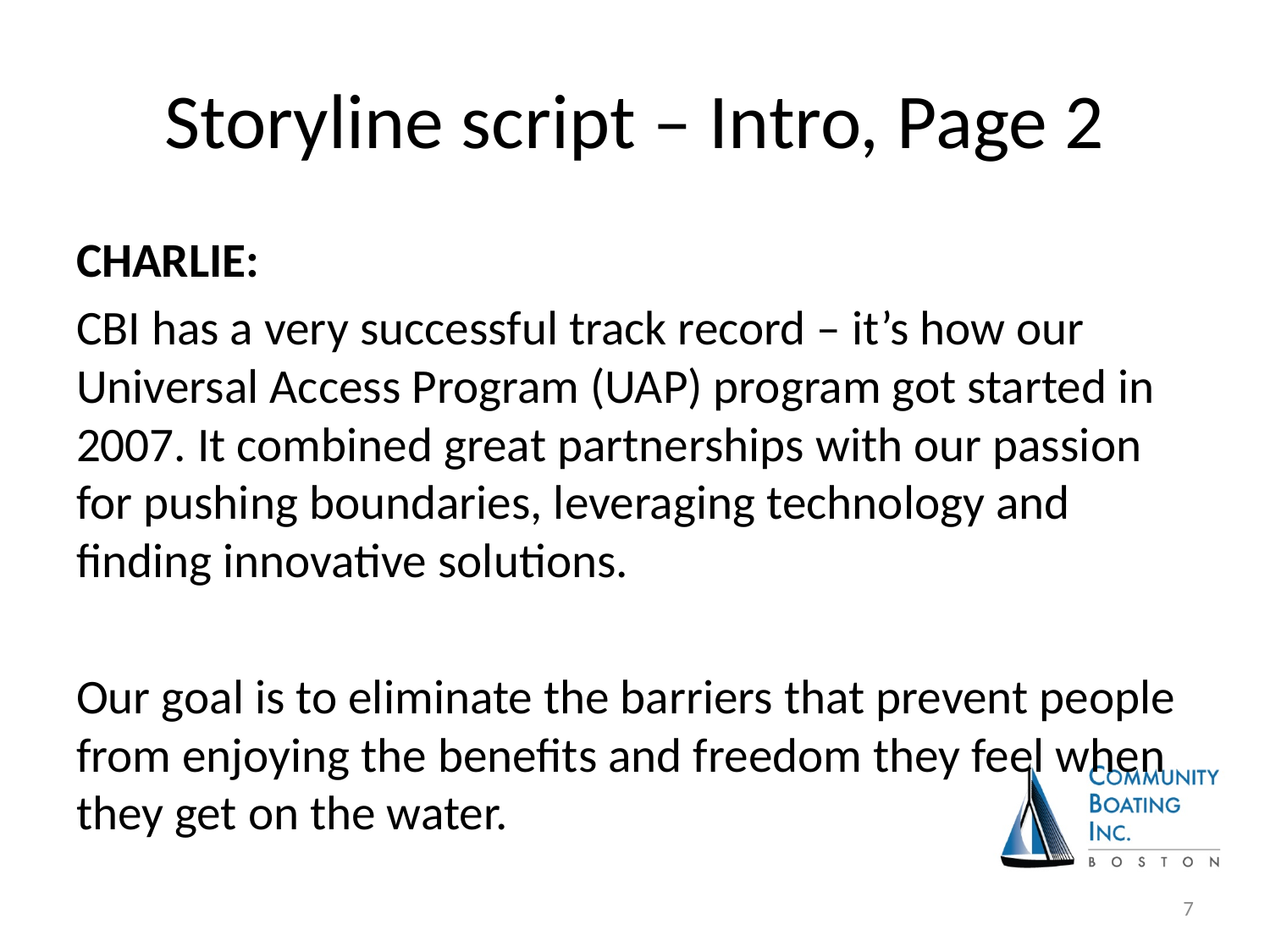

# Storyline script – Intro, Page 2
CHARLIE:
CBI has a very successful track record – it’s how our Universal Access Program (UAP) program got started in 2007. It combined great partnerships with our passion for pushing boundaries, leveraging technology and finding innovative solutions.

Our goal is to eliminate the barriers that prevent people from enjoying the benefits and freedom they feel when they get on the water.

7